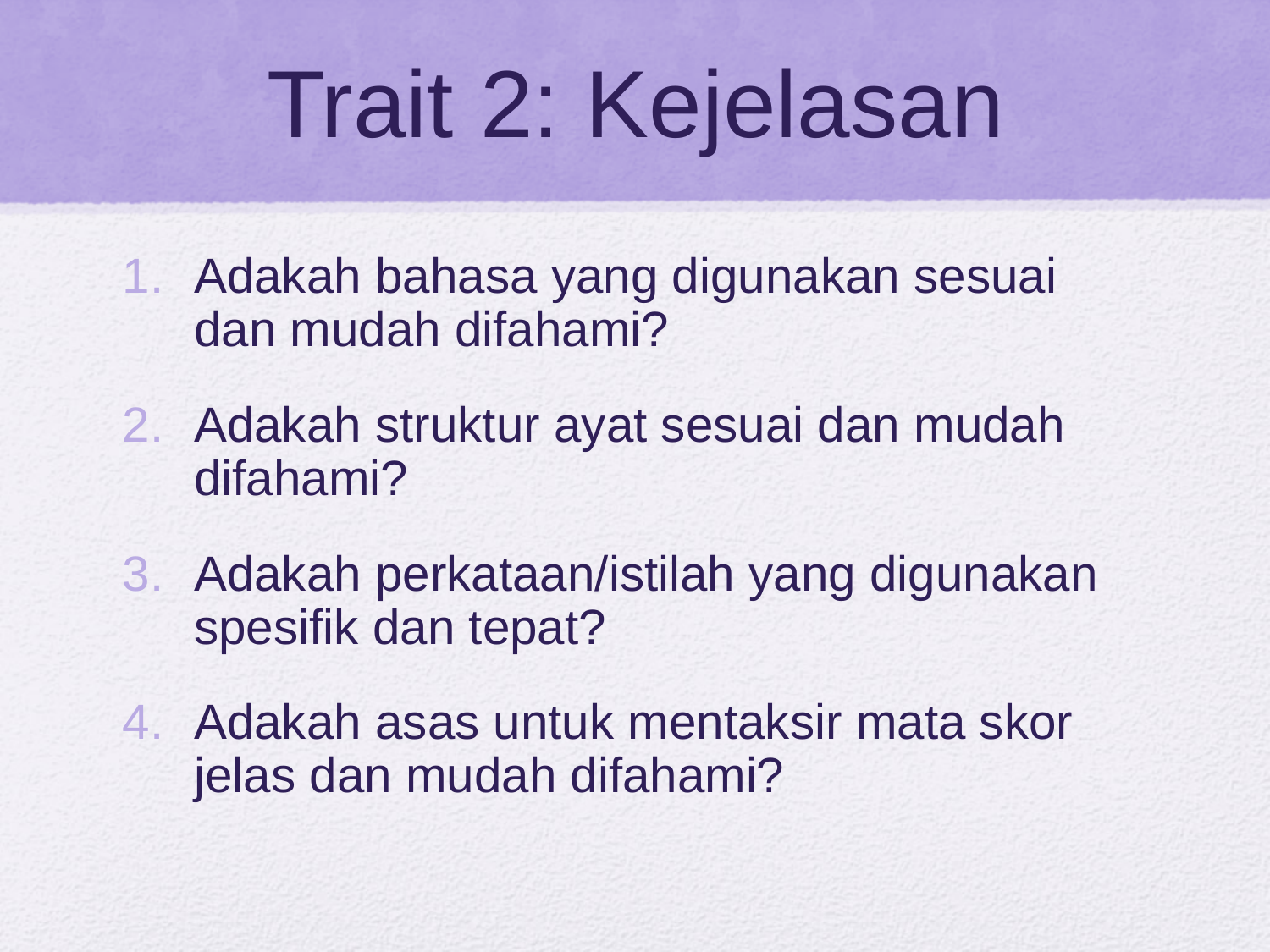

# Trait 2: Kejelasan
Adakah bahasa yang digunakan sesuai dan mudah difahami?
Adakah struktur ayat sesuai dan mudah difahami?
Adakah perkataan/istilah yang digunakan spesifik dan tepat?
Adakah asas untuk mentaksir mata skor jelas dan mudah difahami?